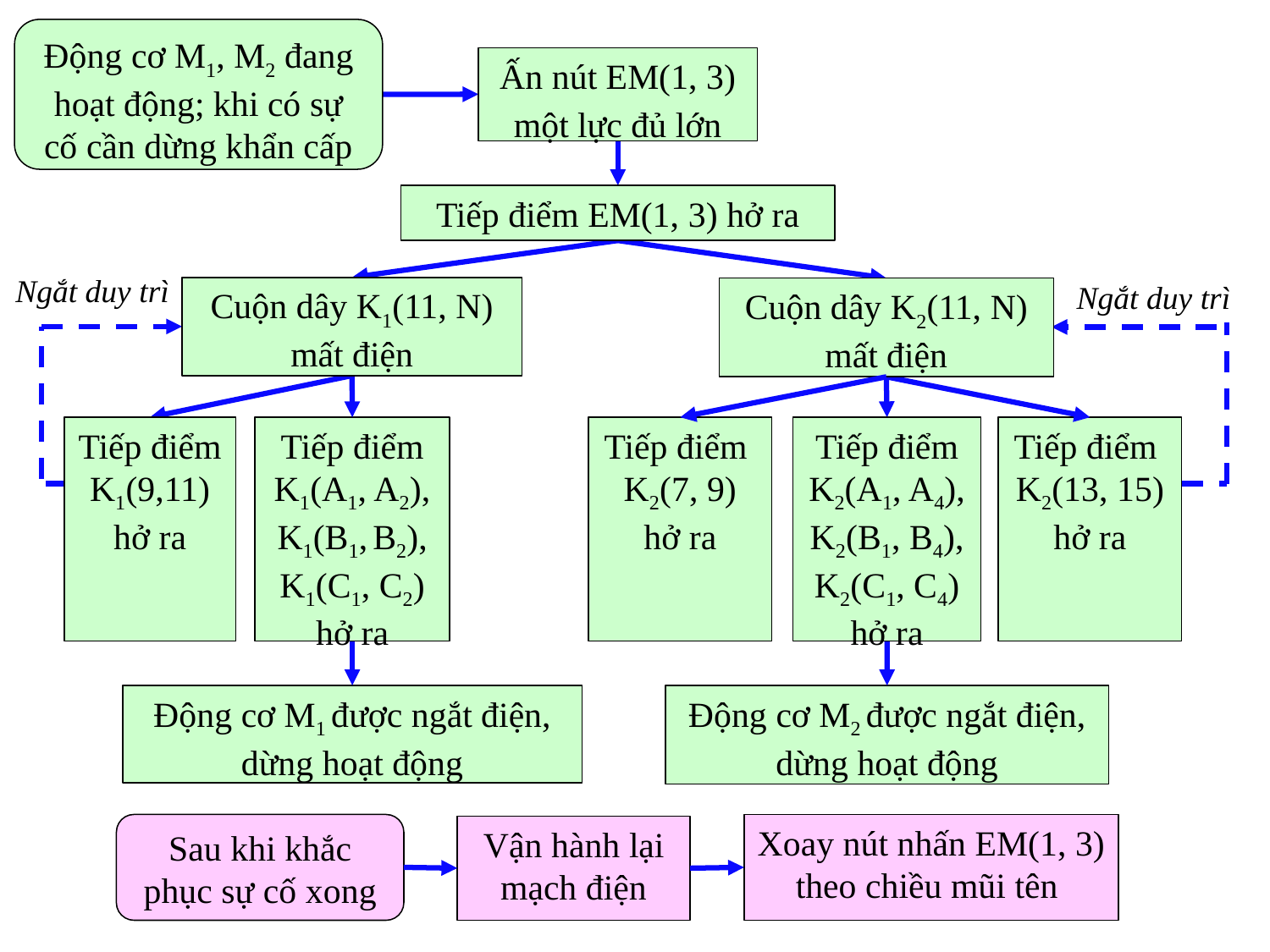

Động cơ M1, M2 đang hoạt động; khi có sự cố cần dừng khẩn cấp
Ấn nút EM(1, 3) một lực đủ lớn
Tiếp điểm EM(1, 3) hở ra
Ngắt duy trì
Ngắt duy trì
Cuộn dây K1(11, N) mất điện
Cuộn dây K2(11, N) mất điện
Tiếp điểm
K1(9,11) hở ra
Tiếp điểm
K2(7, 9) hở ra
Tiếp điểm K2(A1, A4),
K2(B1, B4),
K2(C1, C4) hở ra
Tiếp điểm
K2(13, 15) hở ra
Tiếp điểm K1(A1, A2),
K1(B1, B2), K1(C1, C2) hở ra
Động cơ M1 được ngắt điện, dừng hoạt động
Động cơ M2 được ngắt điện, dừng hoạt động
Sau khi khắc phục sự cố xong
Xoay nút nhấn EM(1, 3) theo chiều mũi tên
Vận hành lại mạch điện